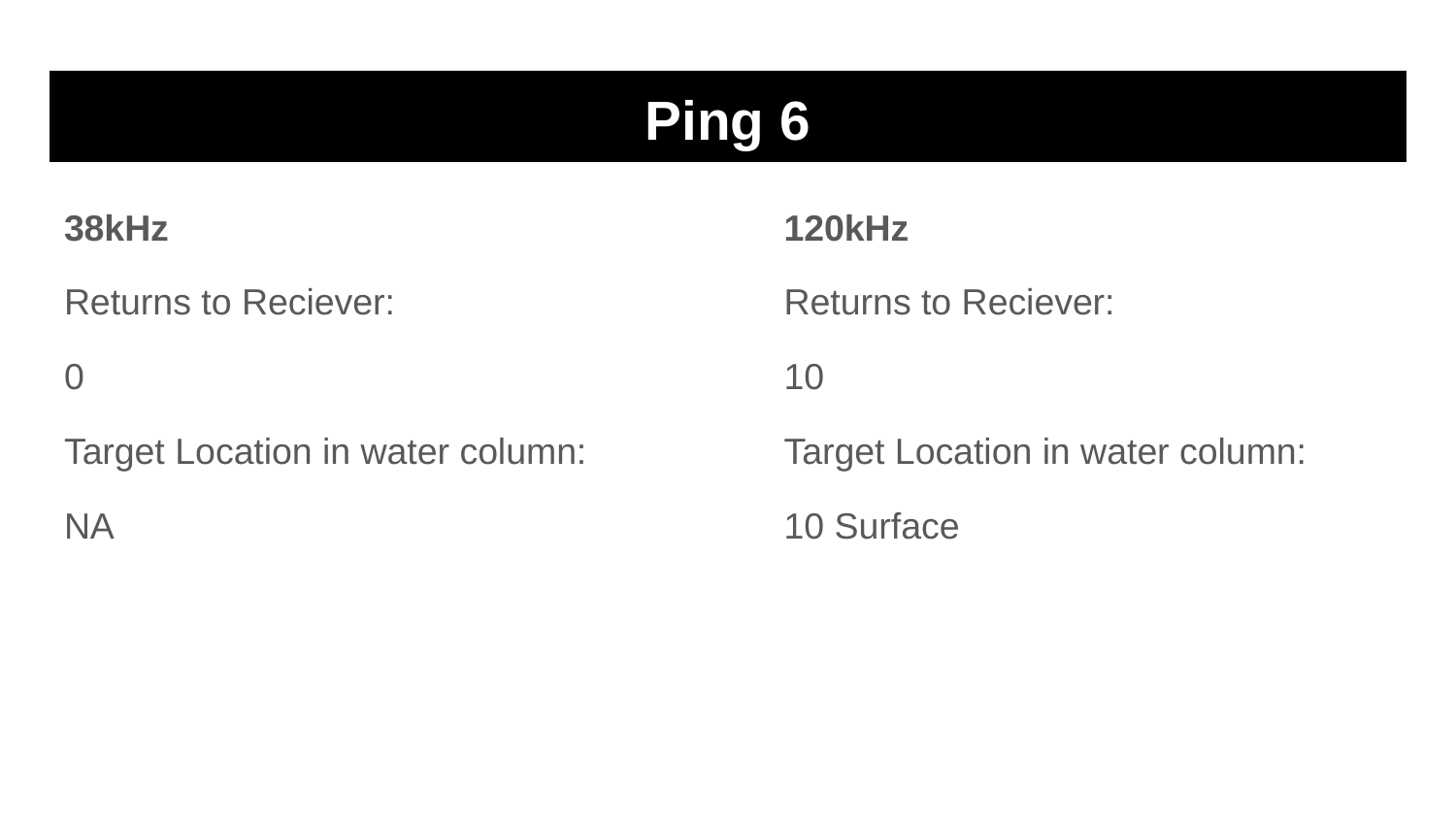

# Ping 6
38kHz
Returns to Reciever:
0
Target Location in water column:
NA
120kHz
Returns to Reciever:
10
Target Location in water column:
10 Surface